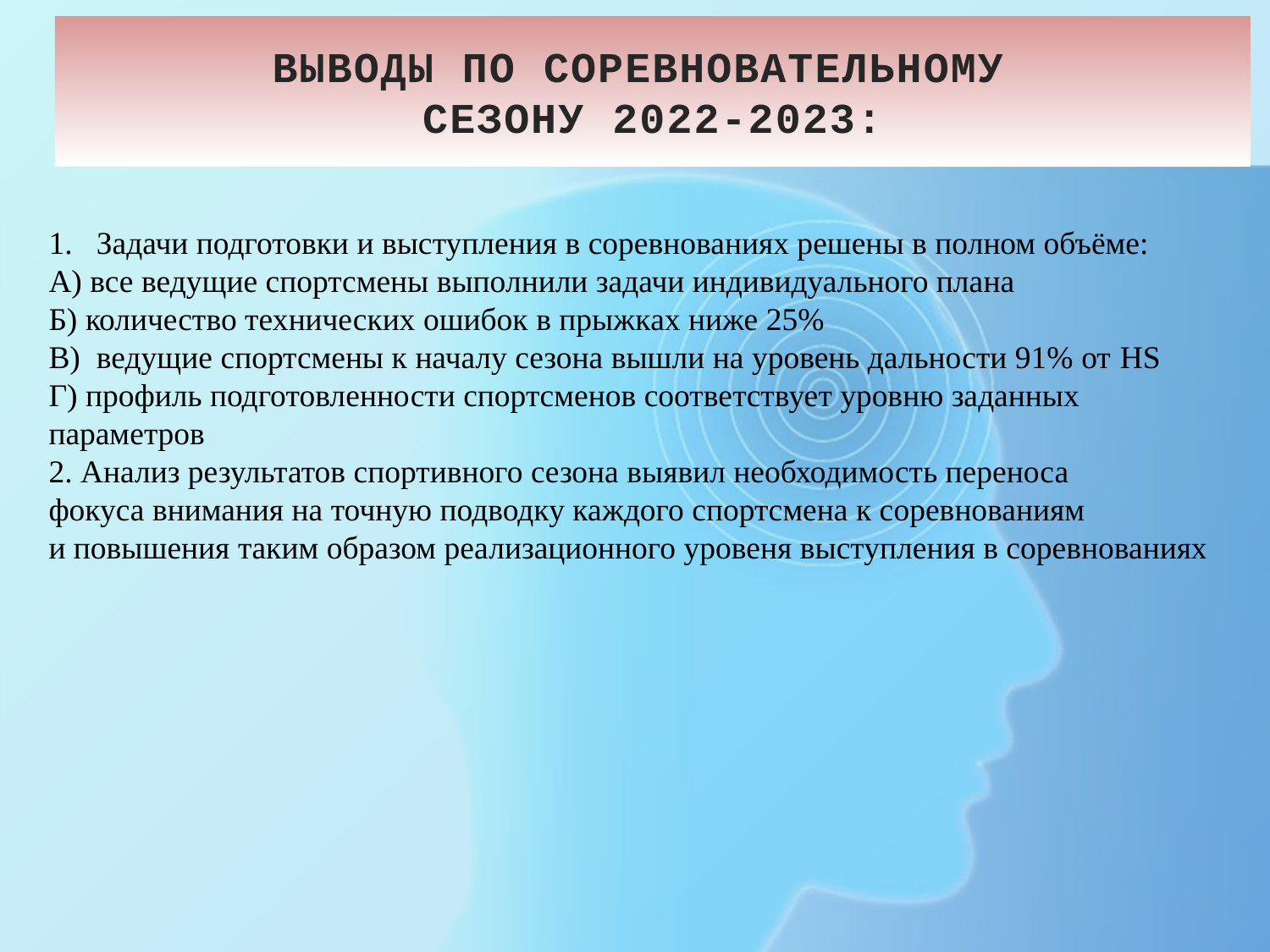

# ВЫВОДЫ ПО СОРЕВНОВАТЕЛЬНОМУ СЕЗОНУ 2022-2023:
Задачи подготовки и выступления в соревнованиях решены в полном объёме:
А) все ведущие спортсмены выполнили задачи индивидуального плана
Б) количество технических ошибок в прыжках ниже 25%
В)  ведущие спортсмены к началу сезона вышли на уровень дальности 91% от HS
Г) профиль подготовленности спортсменов соответствует уровню заданных
параметров
2. Анализ результатов спортивного сезона выявил необходимость переноса
фокуса внимания на точную подводку каждого спортсмена к соревнованиям
и повышения таким образом реализационного уровеня выступления в соревнованиях